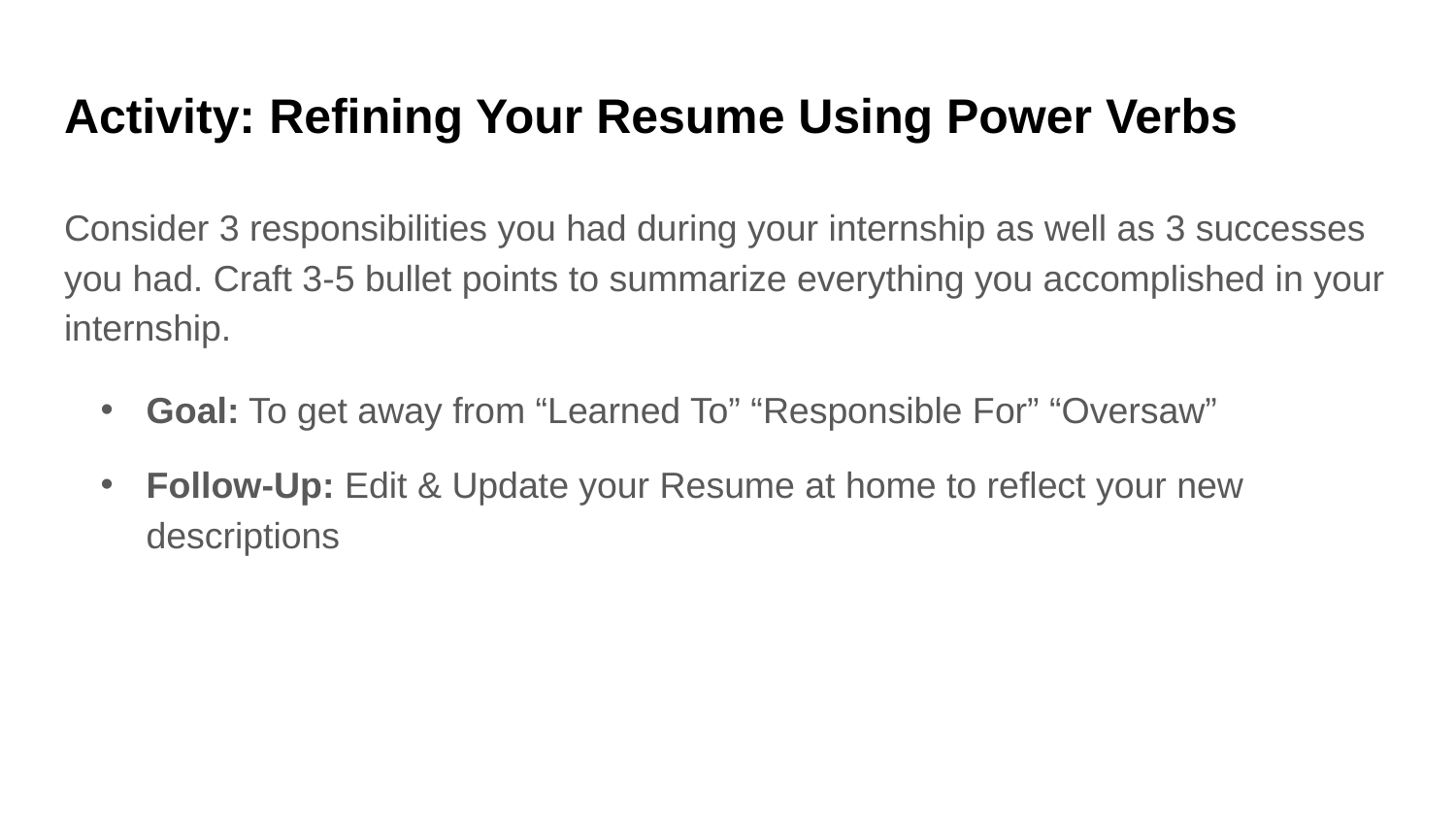

# Activity: Refining Your Resume Using Power Verbs
Consider 3 responsibilities you had during your internship as well as 3 successes you had. Craft 3-5 bullet points to summarize everything you accomplished in your internship.
Goal: To get away from “Learned To” “Responsible For” “Oversaw”
Follow-Up: Edit & Update your Resume at home to reflect your new descriptions